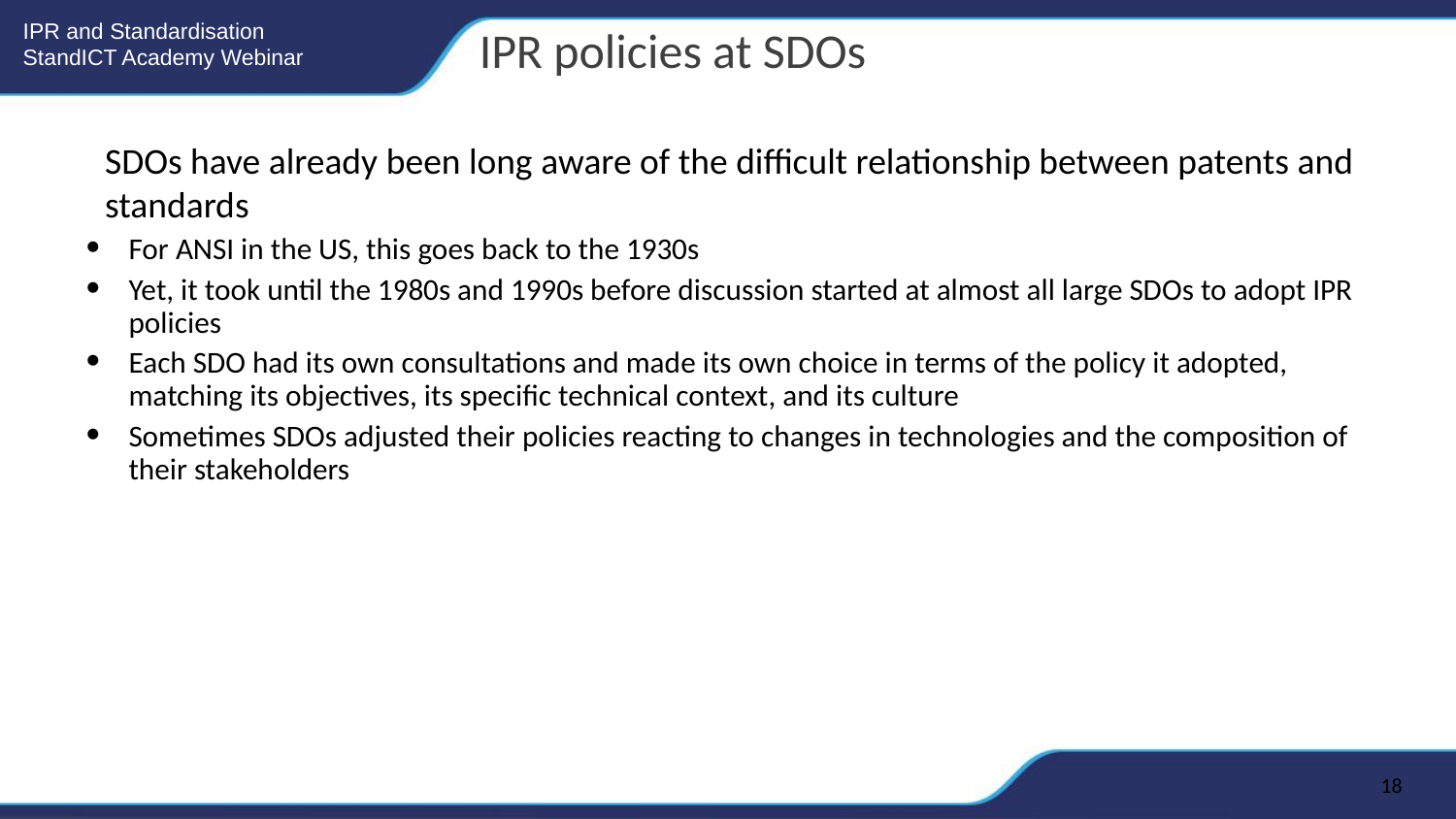

IPR policies at SDOs
SDOs have already been long aware of the difficult relationship between patents and standards
For ANSI in the US, this goes back to the 1930s
Yet, it took until the 1980s and 1990s before discussion started at almost all large SDOs to adopt IPR policies
Each SDO had its own consultations and made its own choice in terms of the policy it adopted, matching its objectives, its specific technical context, and its culture
Sometimes SDOs adjusted their policies reacting to changes in technologies and the composition of their stakeholders